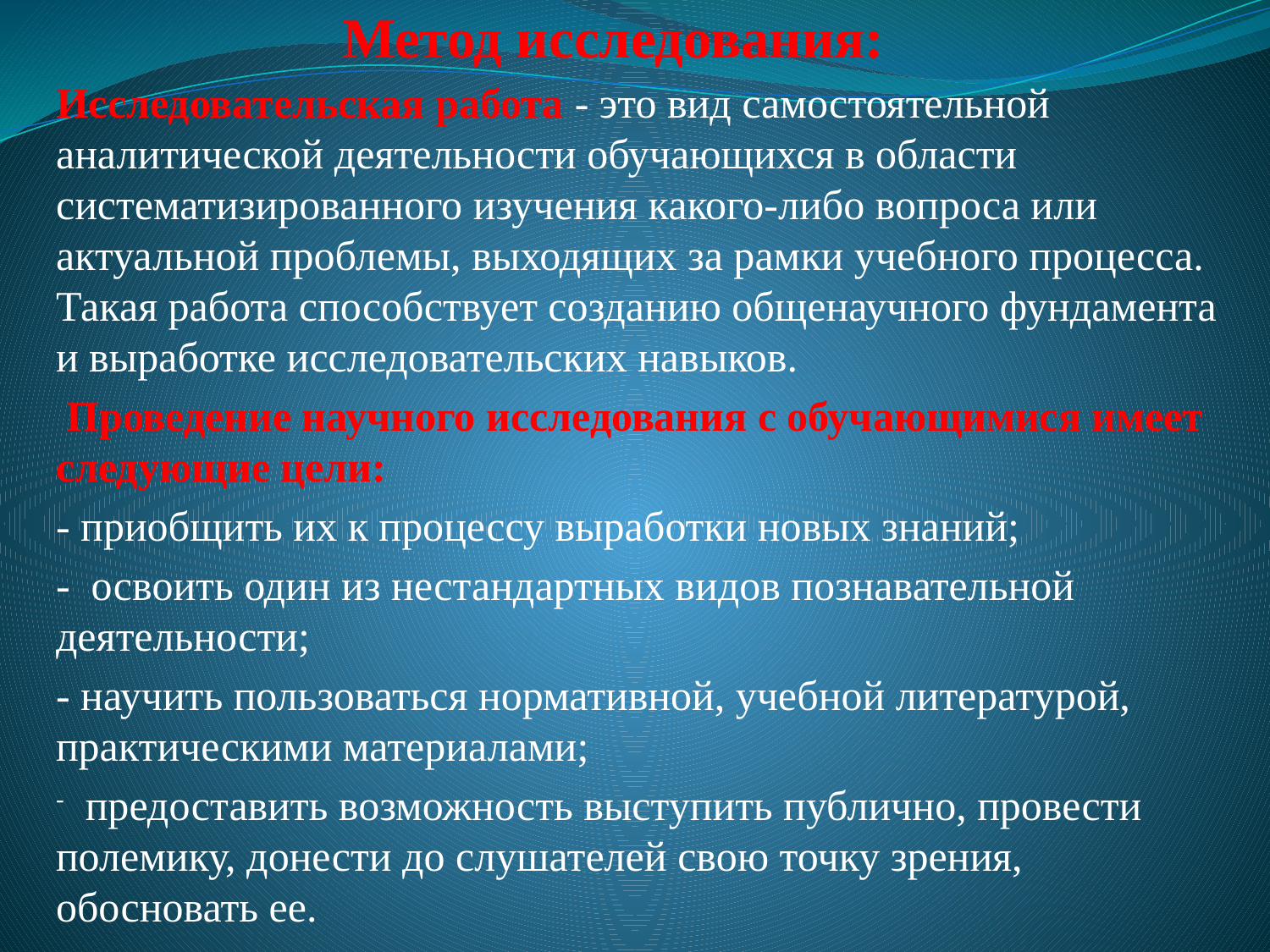

# Метод исследования:
Исследовательская работа - это вид самостоятельной аналитической деятельности обучающихся в области систематизированного изучения какого-либо вопроса или актуальной проблемы, выходящих за рамки учебного процесса. Такая работа способствует созданию общенаучного фундамента и выработке исследовательских навыков.
 Проведение научного исследования с обучающимися имеет следующие цели:
- приобщить их к процессу выработки новых знаний;
-  освоить один из нестандартных видов познавательной деятельности;
- научить пользоваться нормативной, учебной литературой, практическими материалами;
-  предоставить возможность выступить публично, провести полемику, донести до слушателей свою точку зрения, обосновать ее.